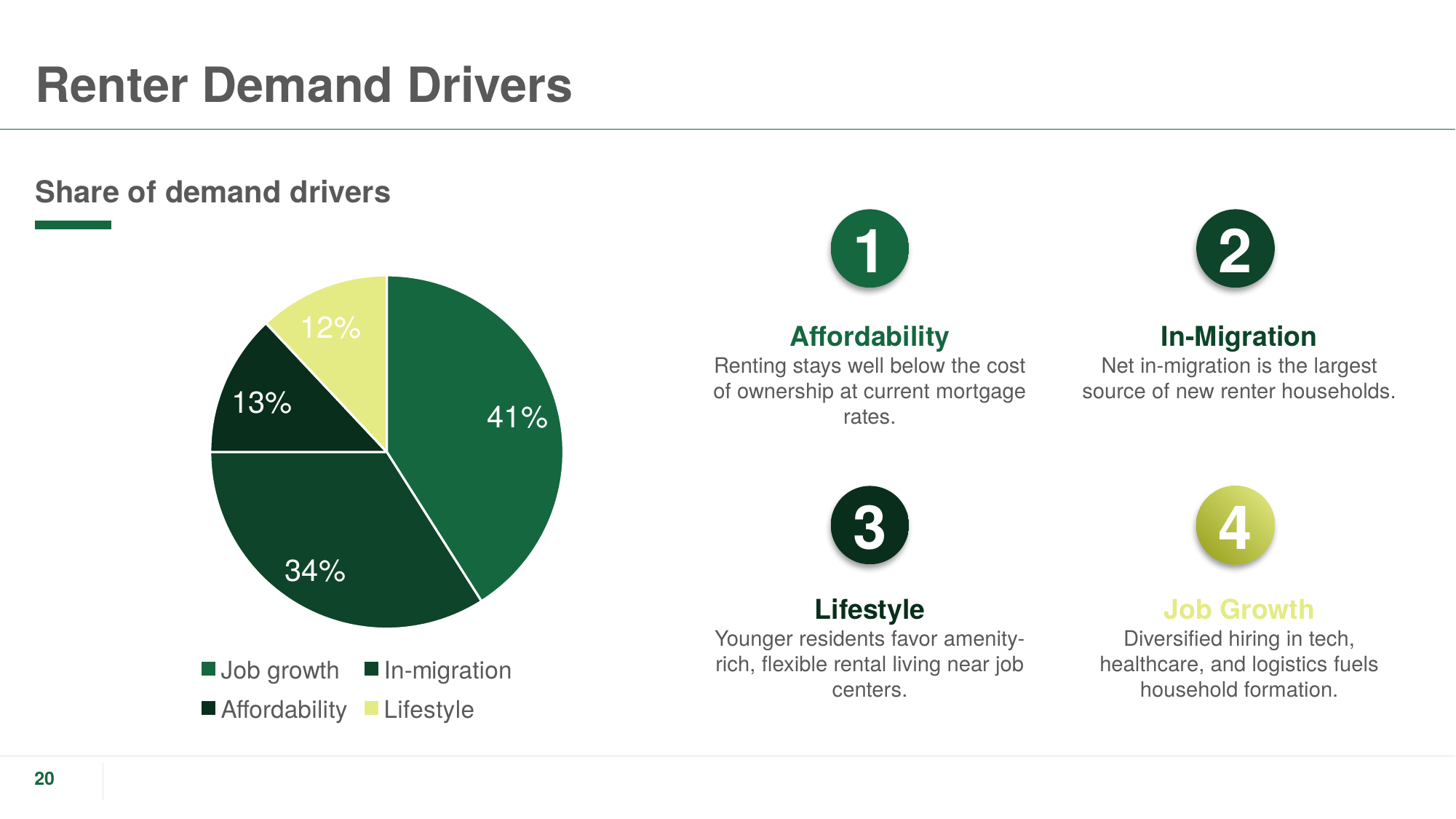

# Renter Demand Drivers
Share of demand drivers
1
2

### Chart

| Category | Demand drivers |
|---|---|
| Job growth | 0.41 |
| In-migration | 0.34 |
| Affordability | 0.13 |
| Lifestyle | 0.12 |
Affordability
Renting stays well below the cost of ownership at current mortgage rates.
In-Migration
Net in-migration is the largest source of new renter households.
3
4
Lifestyle
Younger residents favor amenity-rich, flexible rental living near job centers.
Job Growth
Diversified hiring in tech, healthcare, and logistics fuels household formation.
20